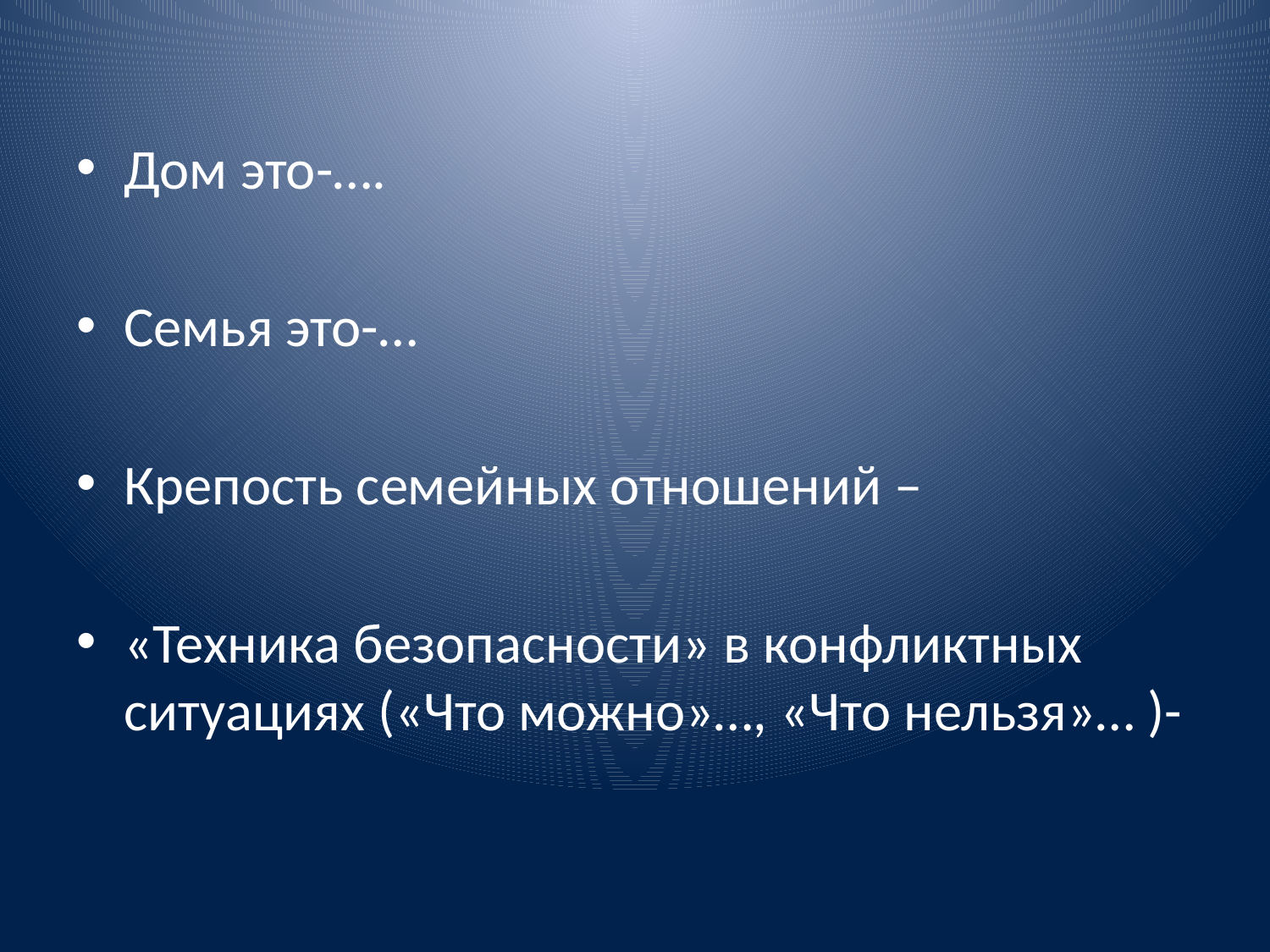

#
Дом это-….

Семья это-…

Крепость семейных отношений –

«Техника безопасности» в конфликтных ситуациях («Что можно»…, «Что нельзя»… )-